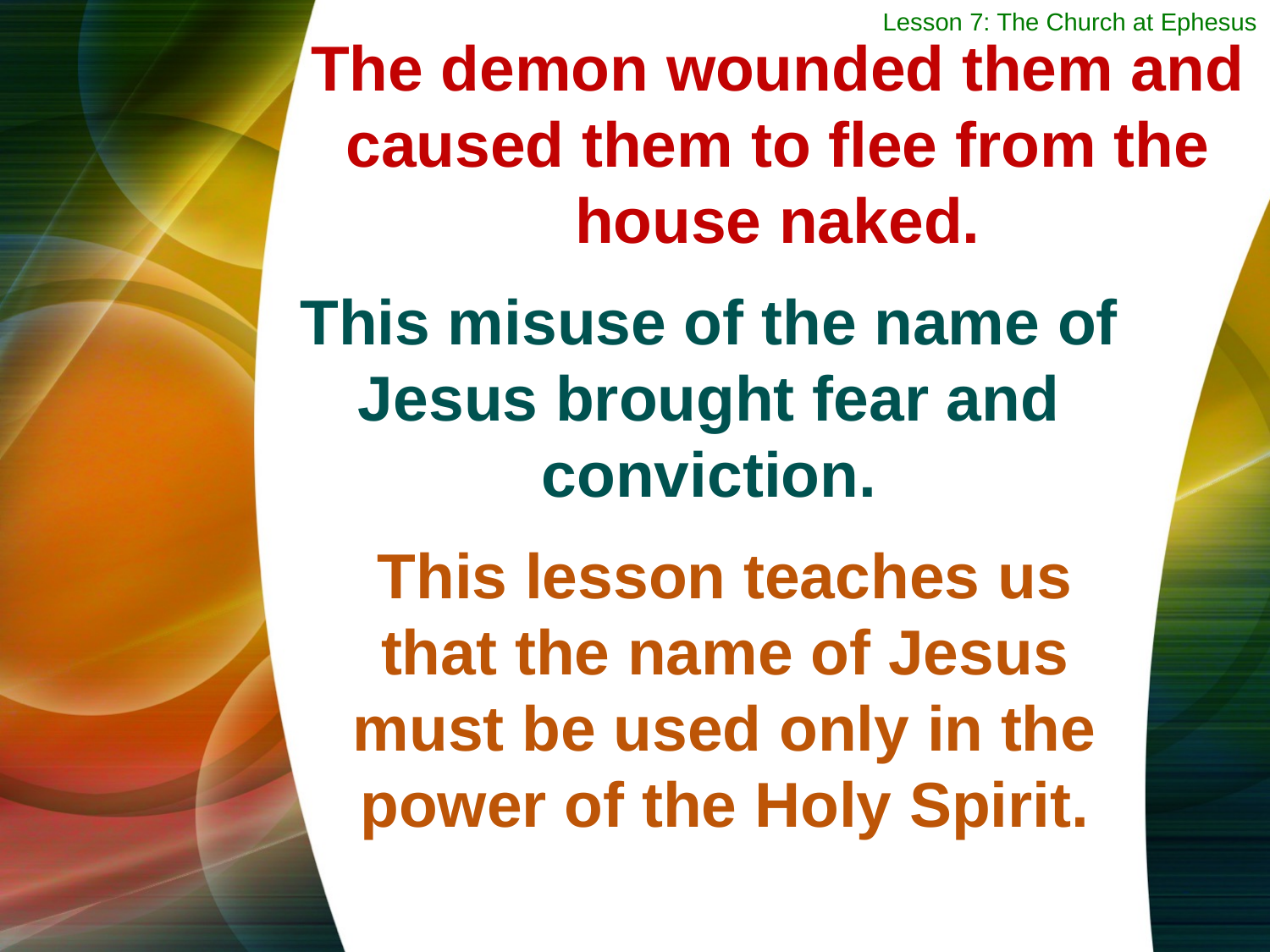

Lesson 7: The Church at Ephesus
The demon wounded them and caused them to flee from the house naked.
This misuse of the name of Jesus brought fear and conviction.
This lesson teaches us that the name of Jesus must be used only in the power of the Holy Spirit.